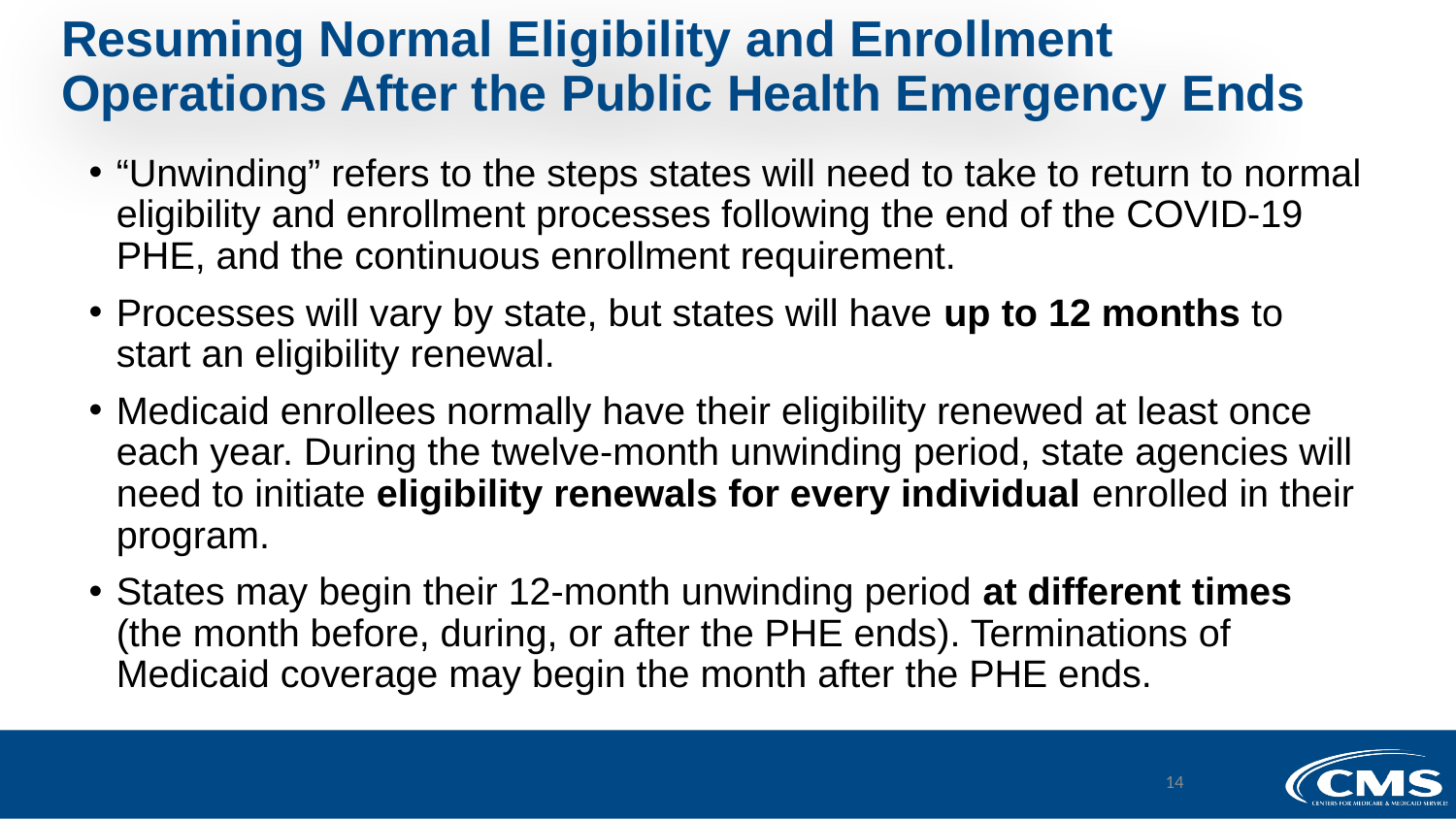

# Resuming Normal Eligibility and Enrollment Operations After the Public Health Emergency Ends
“Unwinding” refers to the steps states will need to take to return to normal eligibility and enrollment processes following the end of the COVID-19 PHE, and the continuous enrollment requirement.
Processes will vary by state, but states will have up to 12 months to start an eligibility renewal.
Medicaid enrollees normally have their eligibility renewed at least once each year. During the twelve-month unwinding period, state agencies will need to initiate eligibility renewals for every individual enrolled in their program.
States may begin their 12-month unwinding period at different times (the month before, during, or after the PHE ends). Terminations of Medicaid coverage may begin the month after the PHE ends.
14